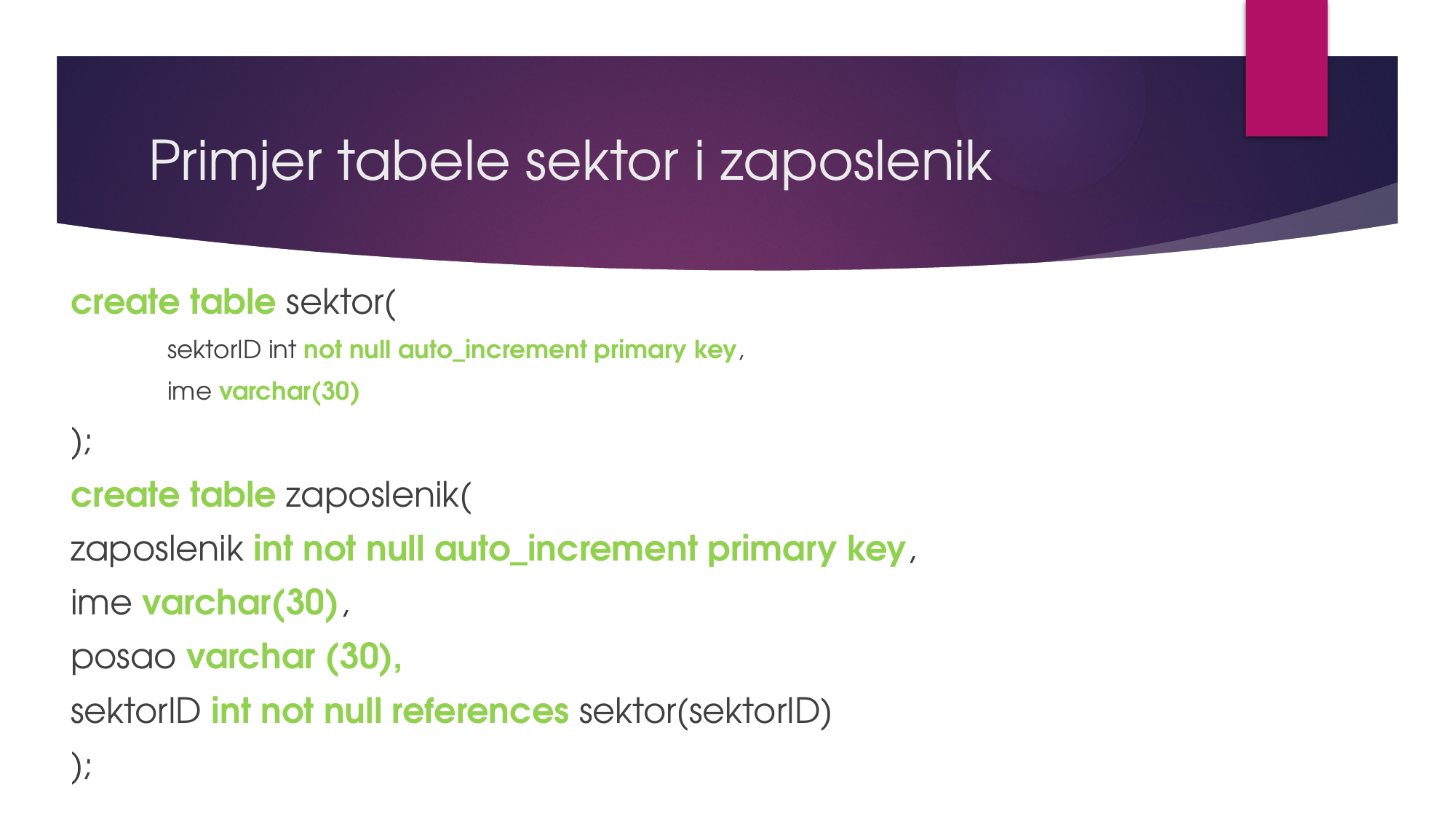

# Primjer tabele sektor i zaposlenik
create table sektor(
sektorID int not null auto_increment primary key,
ime varchar(30)
);
create table zaposlenik(
zaposlenik int not null auto_increment primary key,
ime varchar(30),
posao varchar (30),
sektorID int not null references sektor(sektorID)
);